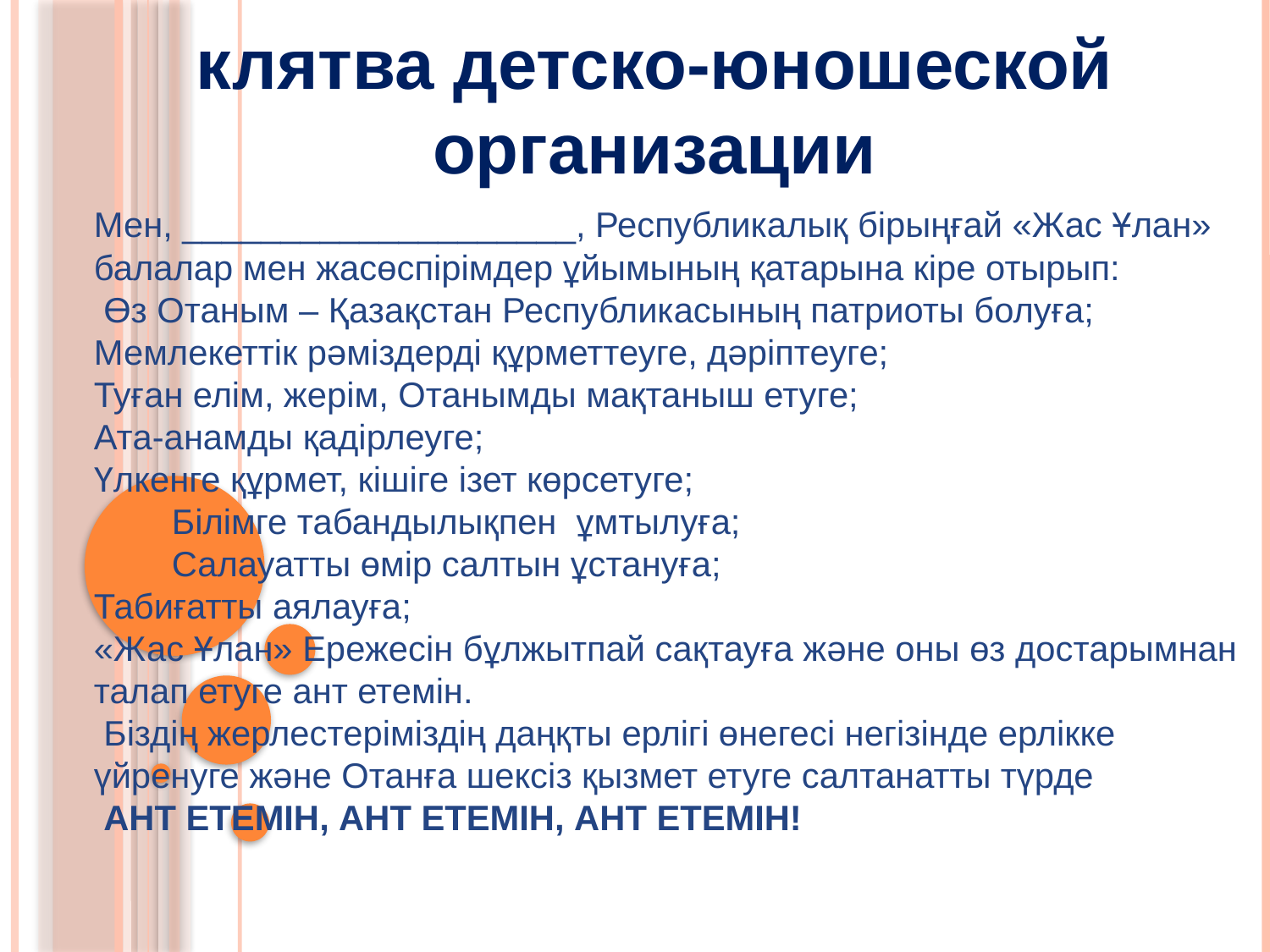

клятва детско-юношеской организации
Мен, ____________________, Республикалық бірыңғай «Жас Ұлан» балалар мен жасөспірімдер ұйымының қатарына кіре отырып:
 Өз Отаным – Қазақстан Республикасының патриоты болуға;
Мемлекеттік рәміздерді құрметтеуге, дәріптеуге;
Туған елім, жерім, Отанымды мақтаныш етуге;
Ата-анамды қадірлеуге;
Үлкенге құрмет, кішіге ізет көрсетуге;
        Білімге табандылықпен  ұмтылуға;
        Салауатты өмір салтын ұстануға;
Табиғатты аялауға;
«Жас Ұлан» Ережесін бұлжытпай сақтауға және оны өз достарымнан талап етуге ант етемін.
 Біздің жерлестеріміздің даңқты ерлігі өнегесі негізінде ерлікке үйренуге және Отанға шексіз қызмет етуге салтанатты түрде
 АНТ ЕТЕМІН, АНТ ЕТЕМІН, АНТ ЕТЕМІН!